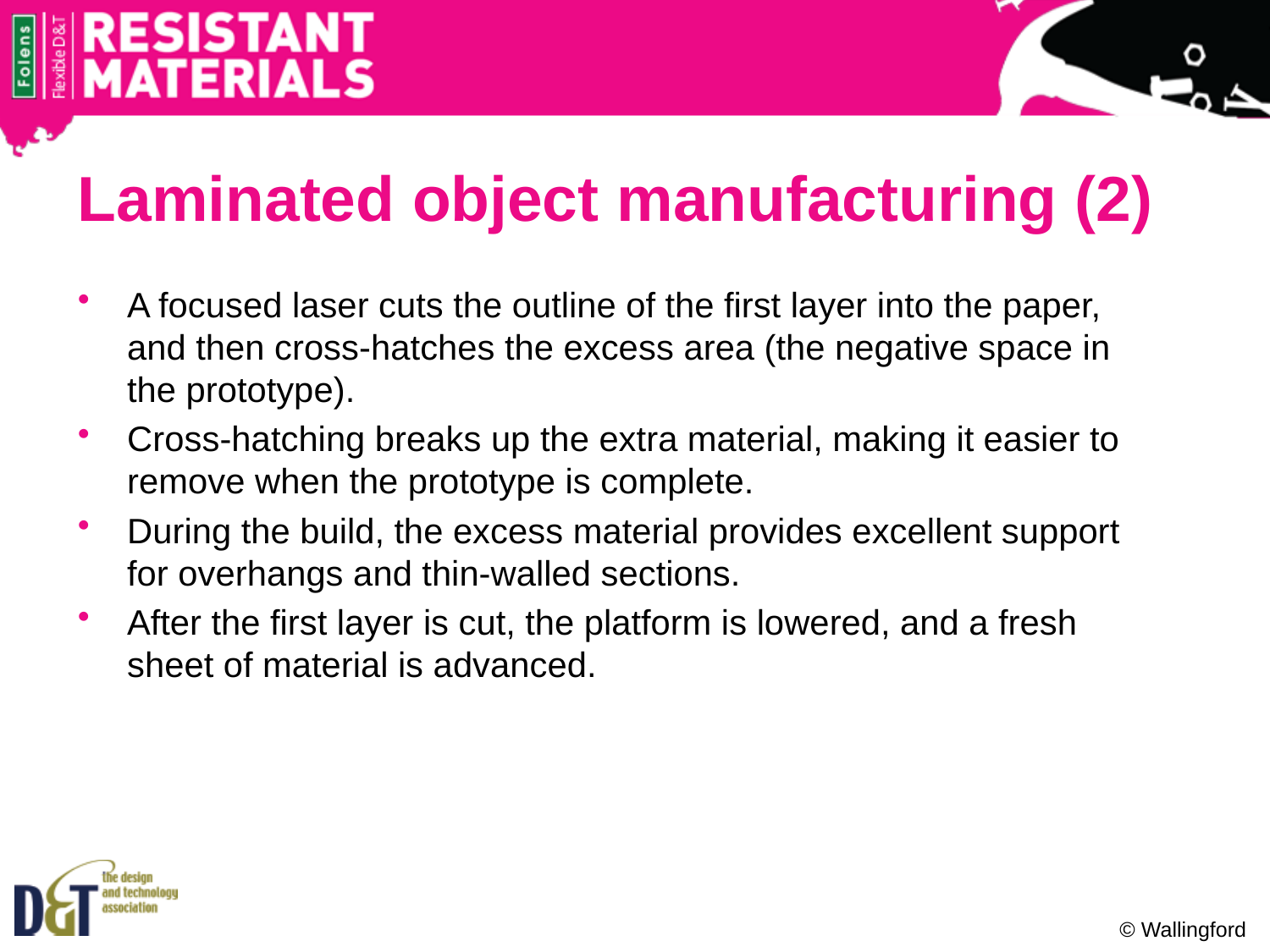

Laminated object manufacturing (2)
A focused laser cuts the outline of the first layer into the paper, and then cross-hatches the excess area (the negative space in the prototype).
Cross-hatching breaks up the extra material, making it easier to remove when the prototype is complete.
During the build, the excess material provides excellent support for overhangs and thin-walled sections.
After the first layer is cut, the platform is lowered, and a fresh sheet of material is advanced.

© Wallingford